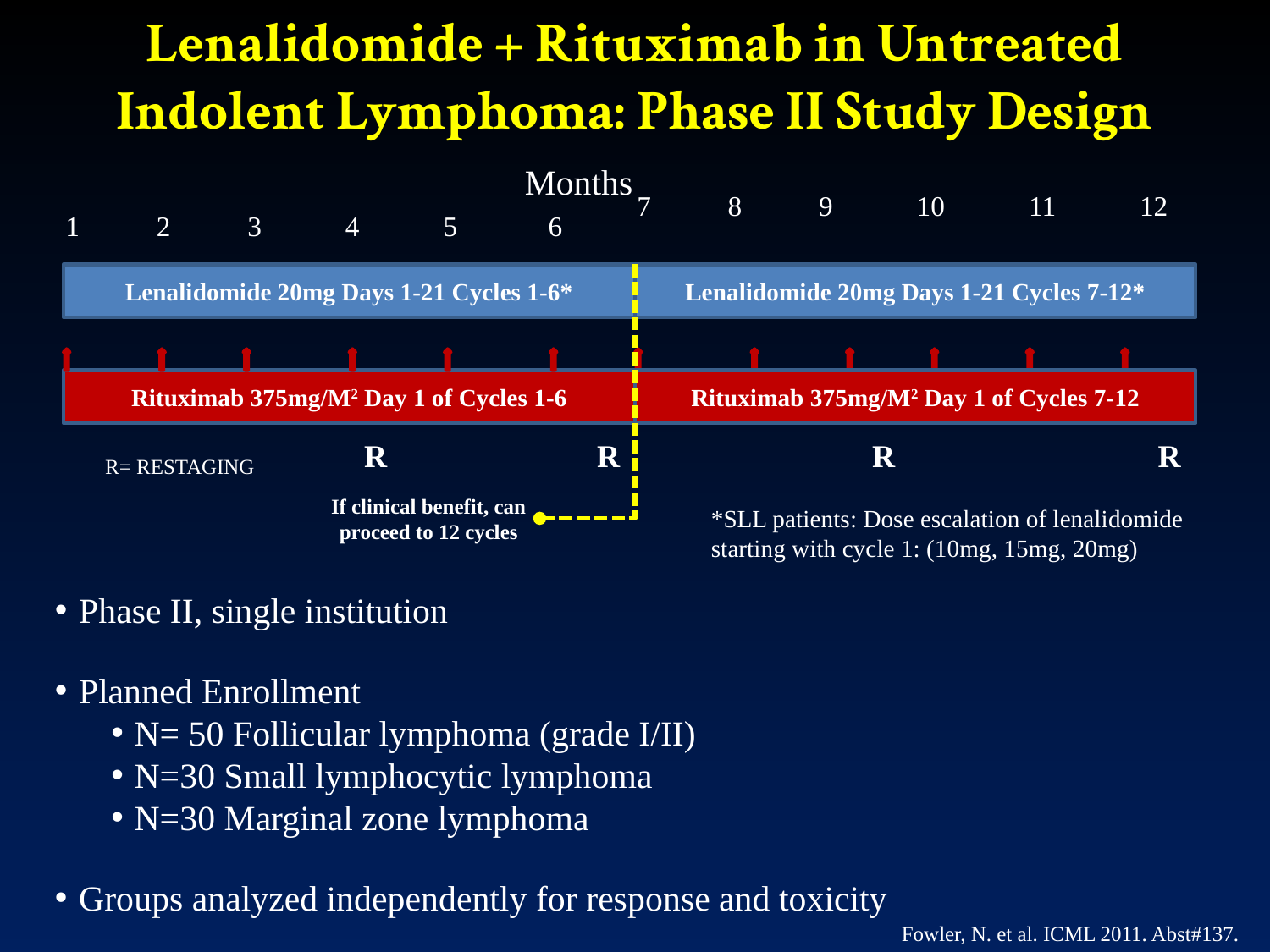

# Lenalidomide + Rituximab in Untreated Indolent Lymphoma: Phase II Study Design
Months
1           2           3            4            5             6
7           8           9            10            11            12
Lenalidomide 20mg Days 1-21 Cycles 1-6*
Lenalidomide 20mg Days 1-21 Cycles 7-12*

Rituximab 375mg/M2 Day 1 of Cycles 7-12
R
R

Rituximab 375mg/M2 Day 1 of Cycles 1-6
R
R
R= RESTAGING
If clinical benefit, can proceed to 12 cycles
*SLL patients: Dose escalation of lenalidomide starting with cycle 1: (10mg, 15mg, 20mg)
Phase II, single institution

Planned Enrollment
N= 50 Follicular lymphoma (grade I/II)
N=30 Small lymphocytic lymphoma
N=30 Marginal zone lymphoma

Groups analyzed independently for response and toxicity
Fowler, N. et al. ICML 2011. Abst#137.